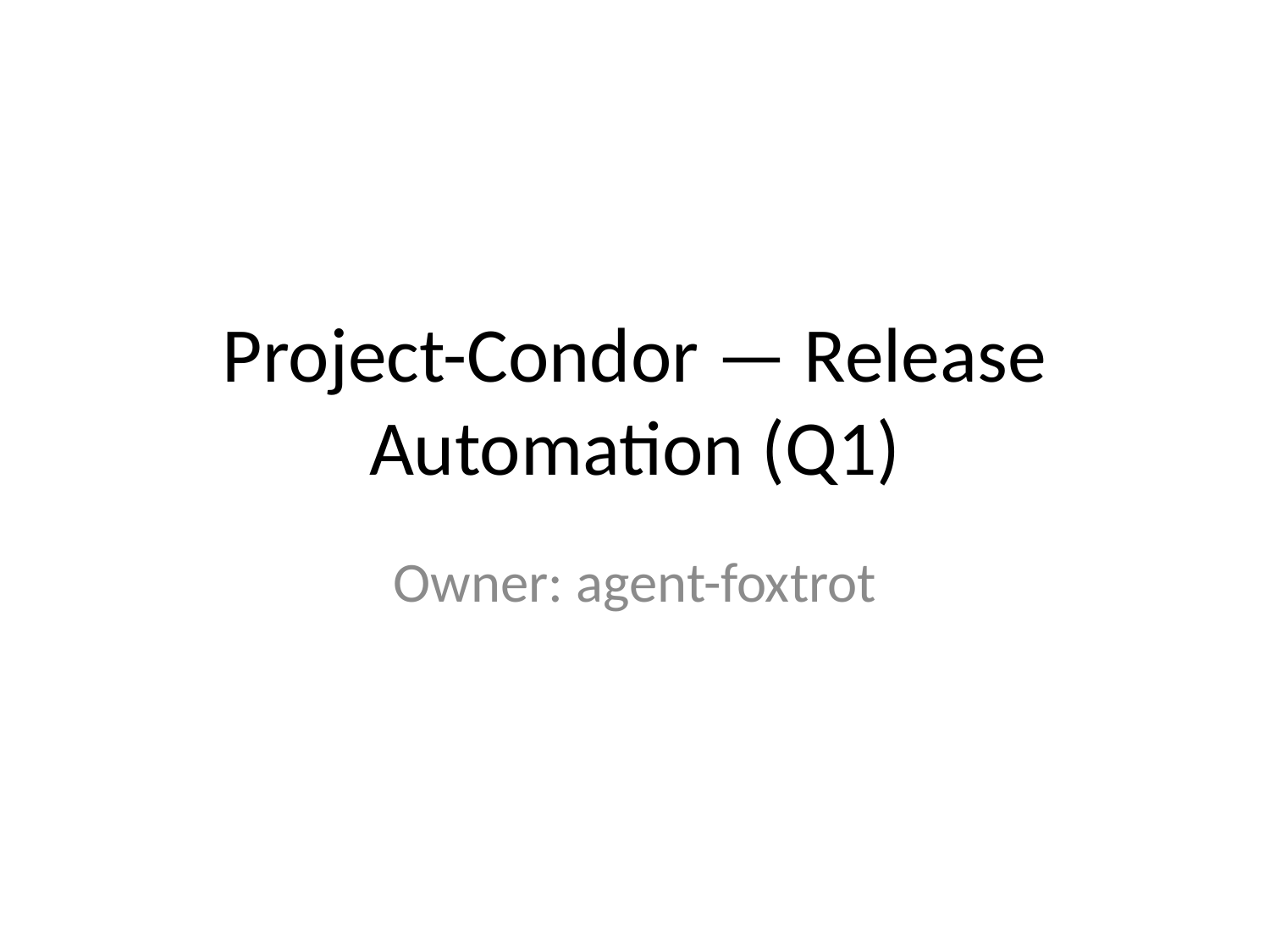

# Project-Condor — Release Automation (Q1)
Owner: agent-foxtrot